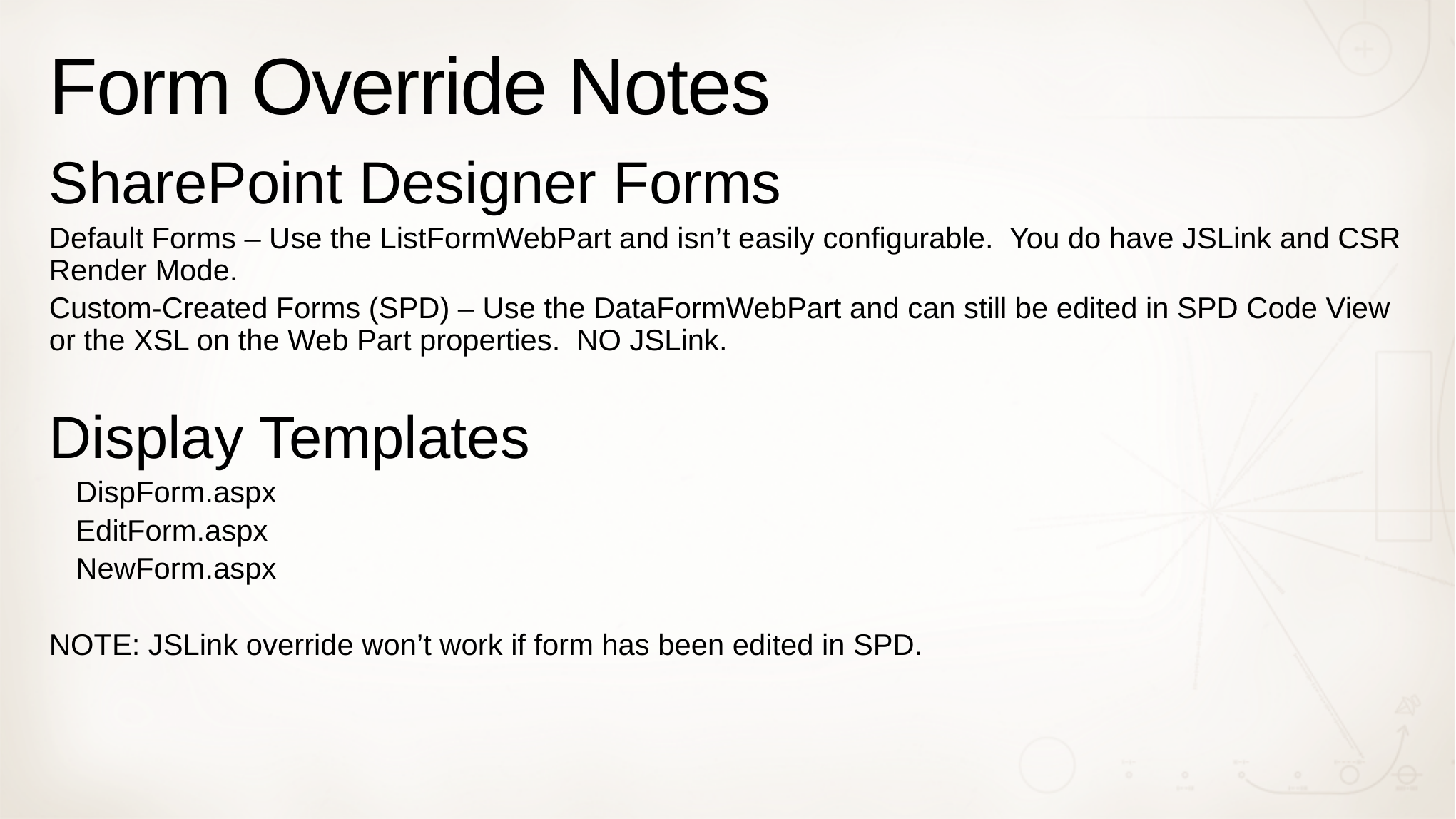

# Form Override Notes
SharePoint Designer Forms
Default Forms – Use the ListFormWebPart and isn’t easily configurable.  You do have JSLink and CSR Render Mode.
Custom-Created Forms (SPD) – Use the DataFormWebPart and can still be edited in SPD Code View or the XSL on the Web Part properties.  NO JSLink.

Display Templates
DispForm.aspx
EditForm.aspx
NewForm.aspx

NOTE: JSLink override won’t work if form has been edited in SPD.